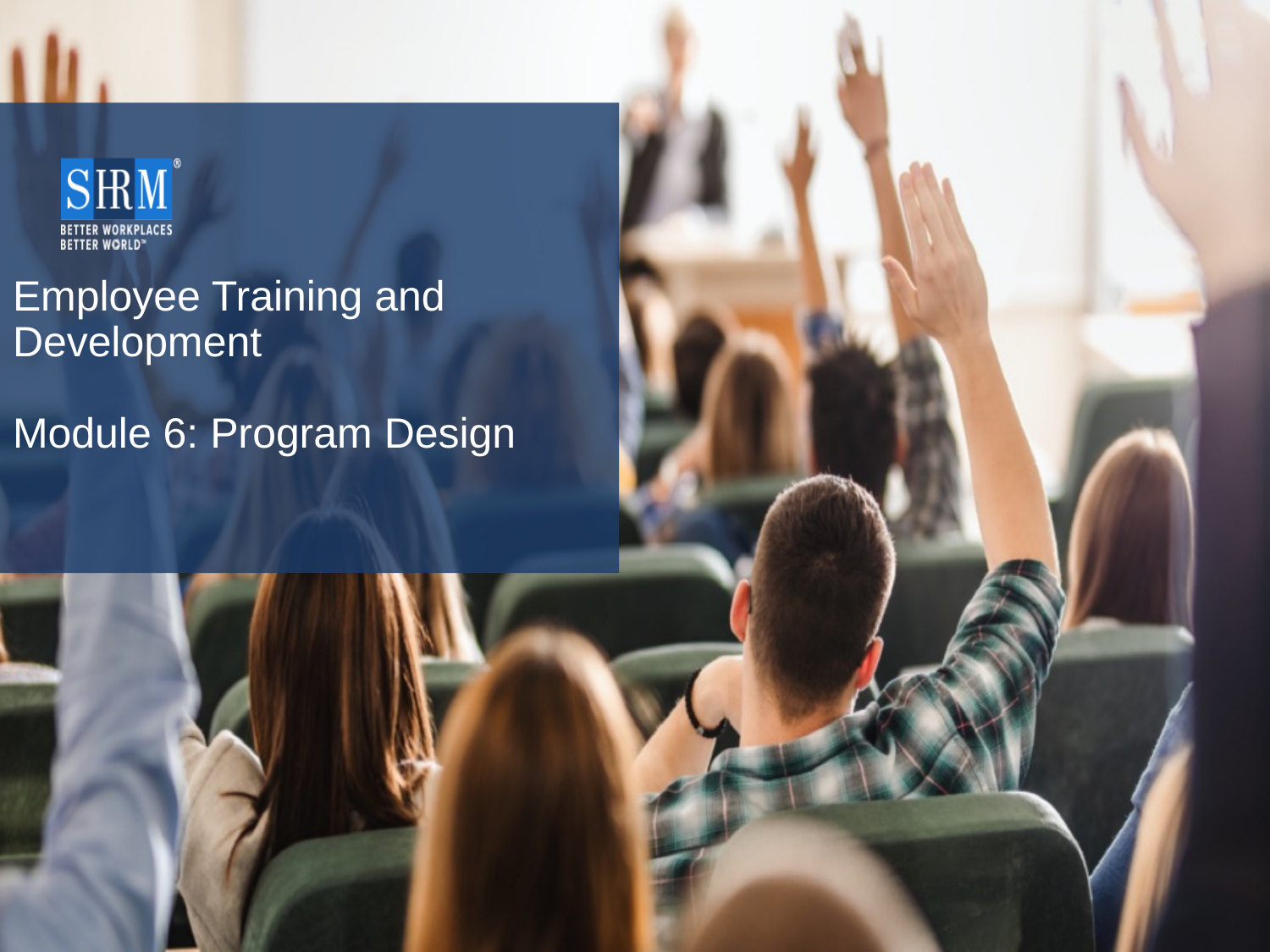

# Employee Training and Development Module 6: Program Design